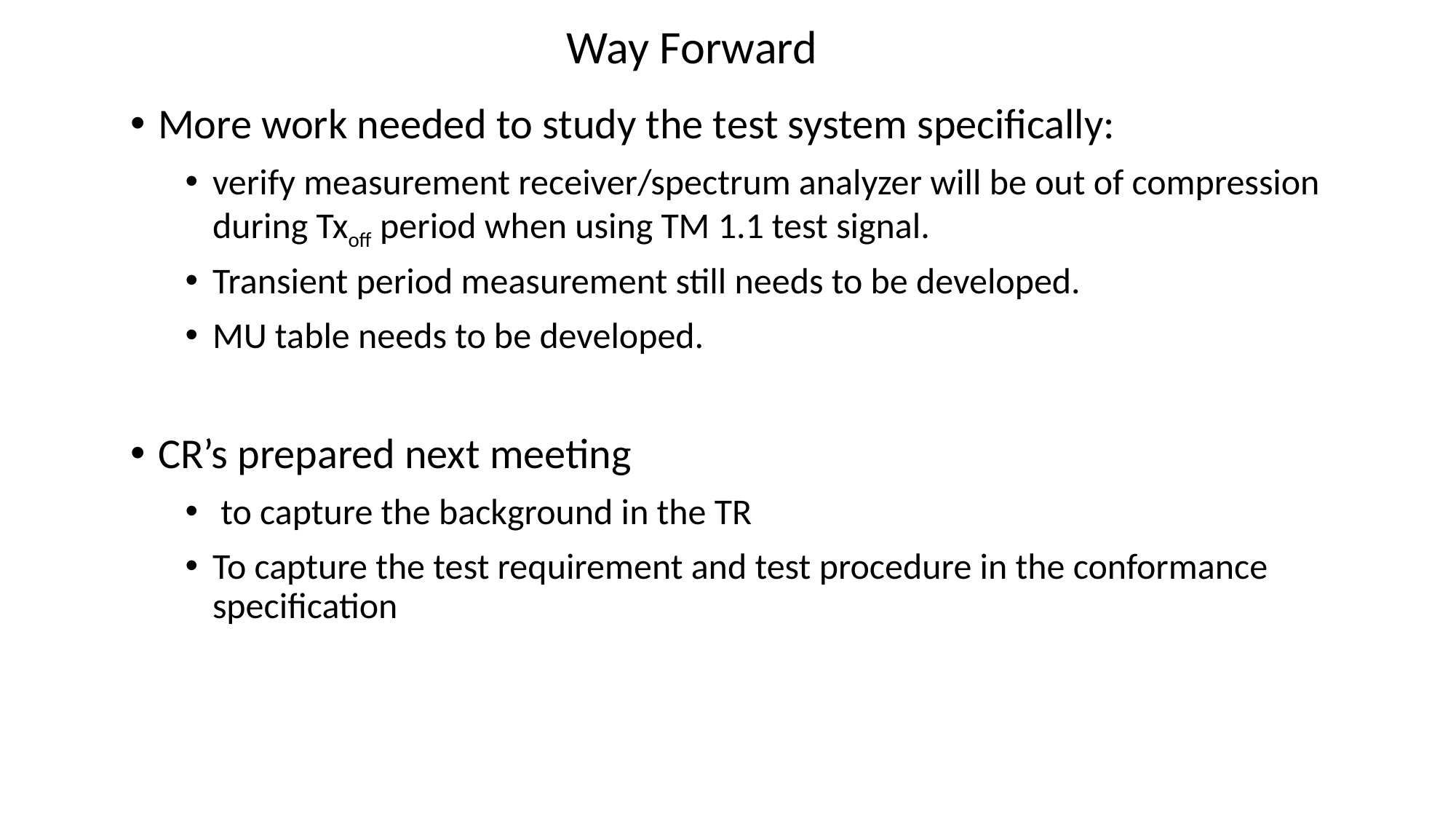

# Way Forward
More work needed to study the test system specifically:
verify measurement receiver/spectrum analyzer will be out of compression during Txoff period when using TM 1.1 test signal.
Transient period measurement still needs to be developed.
MU table needs to be developed.

CR’s prepared next meeting
 to capture the background in the TR
To capture the test requirement and test procedure in the conformance specification